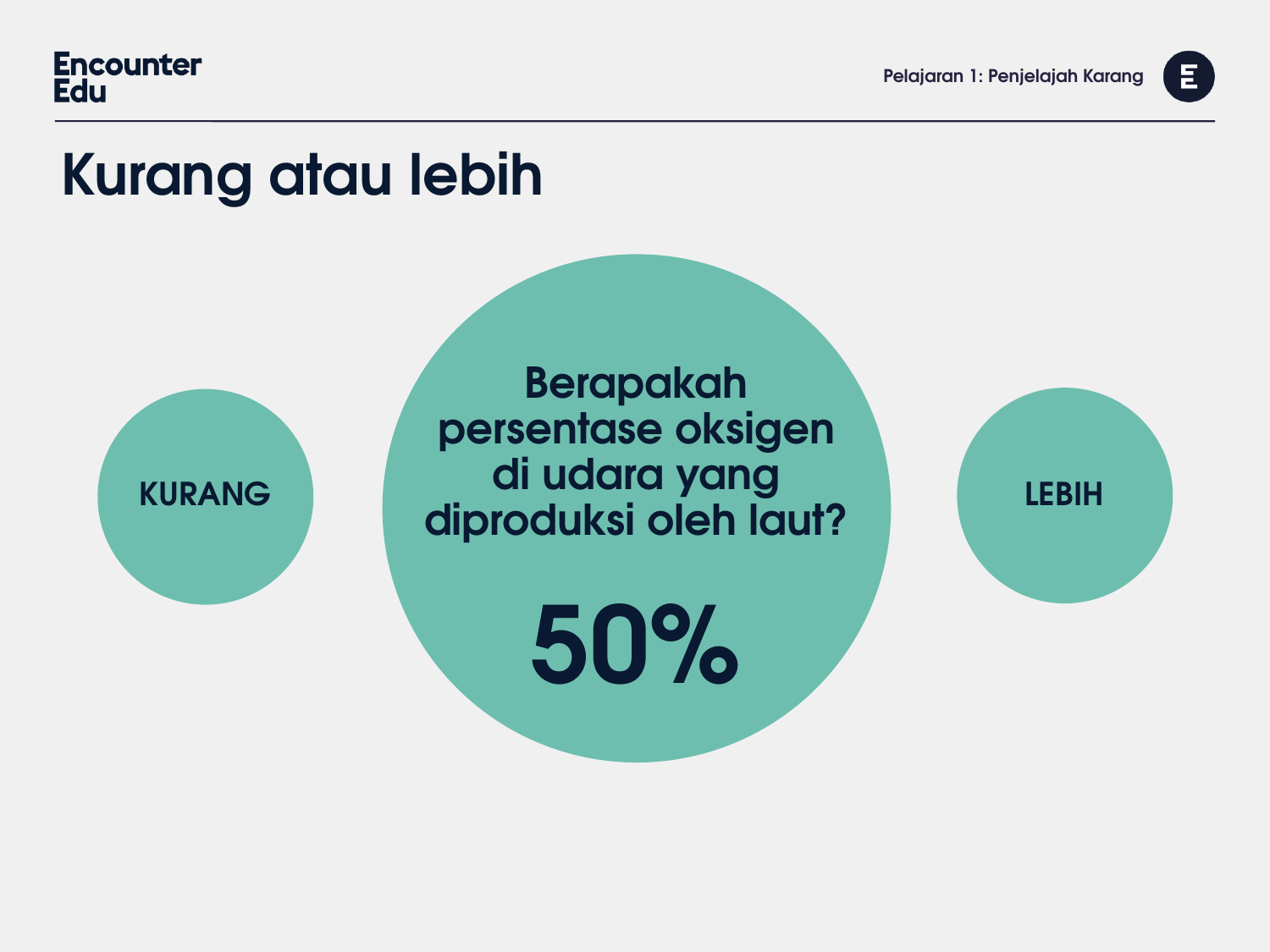

# Pelajaran 1: Penjelajah Karang
Kurang atau lebih
Berapakah persentase oksigen di udara yang diproduksi oleh laut?
KURANG
LEBIH

50%